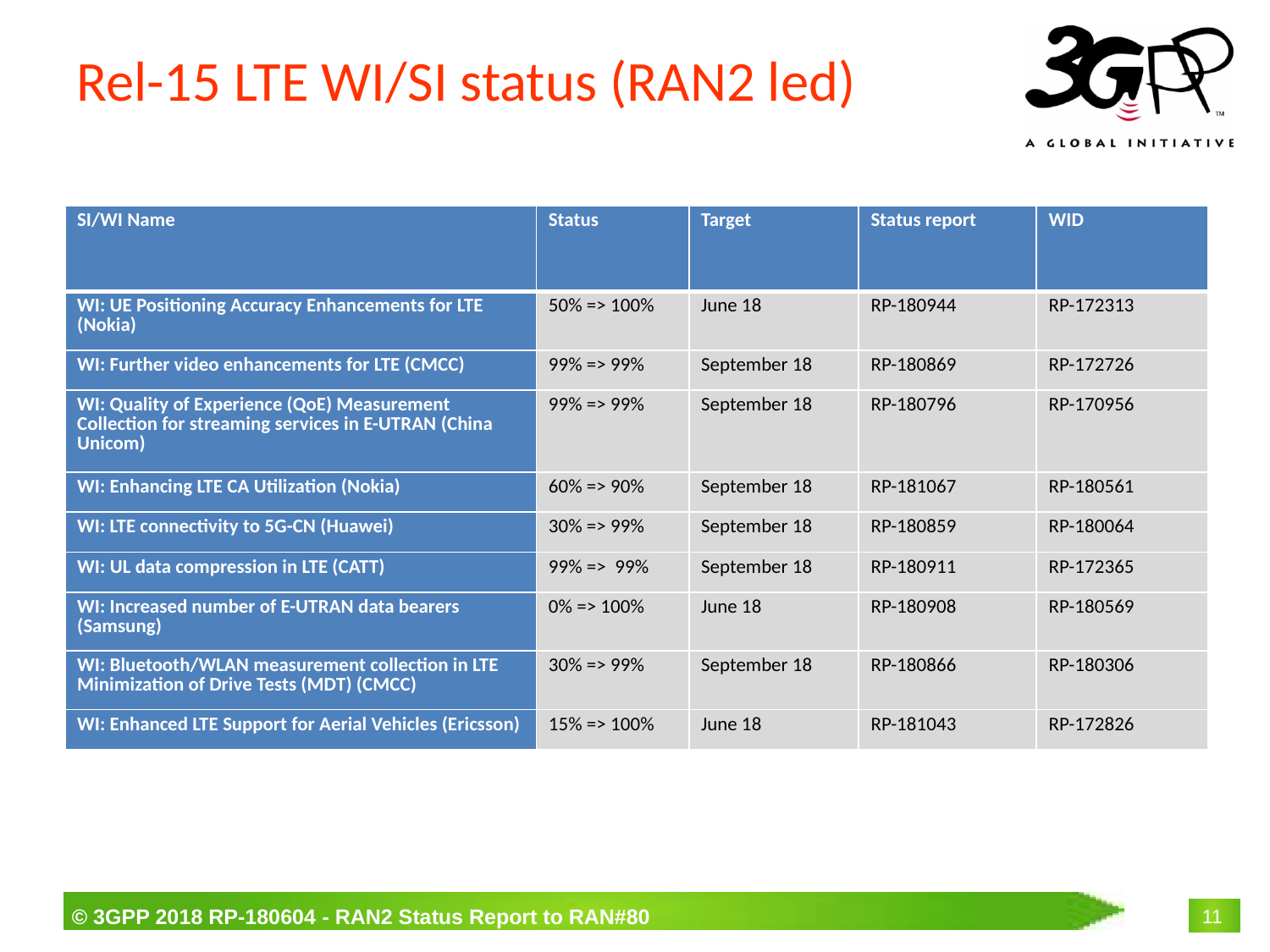

# Rel-15 LTE WI/SI status (RAN2 led)
| SI/WI Name | Status | Target | Status report | WID |
| --- | --- | --- | --- | --- |
| WI: UE Positioning Accuracy Enhancements for LTE (Nokia) | 50% => 100% | June 18 | RP-180944 | RP-172313 |
| WI: Further video enhancements for LTE (CMCC) | 99% => 99% | September 18 | RP-180869 | RP-172726 |
| WI: Quality of Experience (QoE) Measurement Collection for streaming services in E-UTRAN (China Unicom) | 99% => 99% | September 18 | RP-180796 | RP-170956 |
| WI: Enhancing LTE CA Utilization (Nokia) | 60% => 90% | September 18 | RP-181067 | RP-180561 |
| WI: LTE connectivity to 5G-CN (Huawei) | 30% => 99% | September 18 | RP-180859 | RP-180064 |
| WI: UL data compression in LTE (CATT) | 99% => 99% | September 18 | RP-180911 | RP-172365 |
| WI: Increased number of E-UTRAN data bearers (Samsung) | 0% => 100% | June 18 | RP-180908 | RP-180569 |
| WI: Bluetooth/WLAN measurement collection in LTE Minimization of Drive Tests (MDT) (CMCC) | 30% => 99% | September 18 | RP-180866 | RP-180306 |
| WI: Enhanced LTE Support for Aerial Vehicles (Ericsson) | 15% => 100% | June 18 | RP-181043 | RP-172826 |